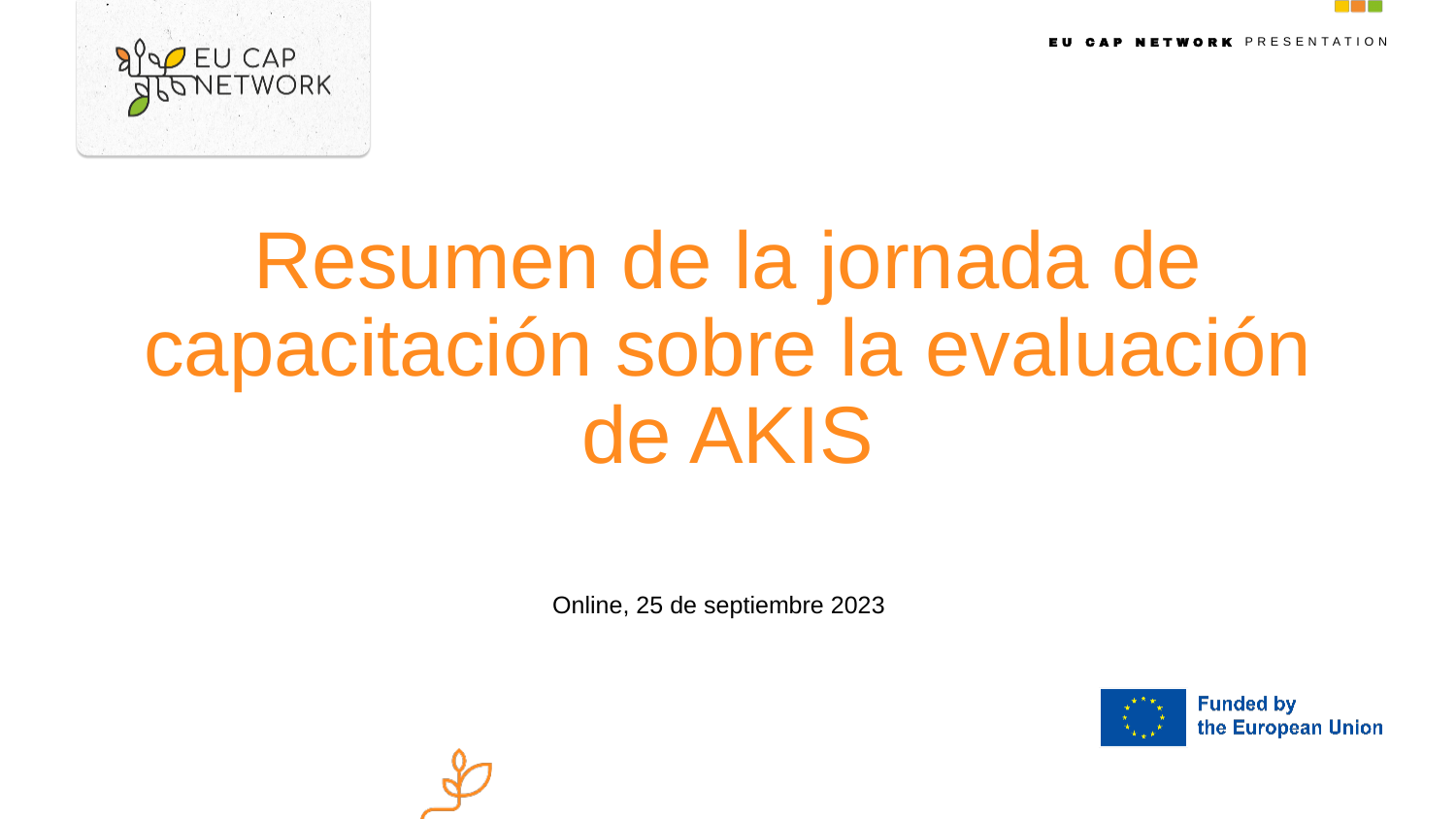

# Resumen de la jornada de capacitación sobre la evaluación de AKIS
Online, 25 de septiembre 2023